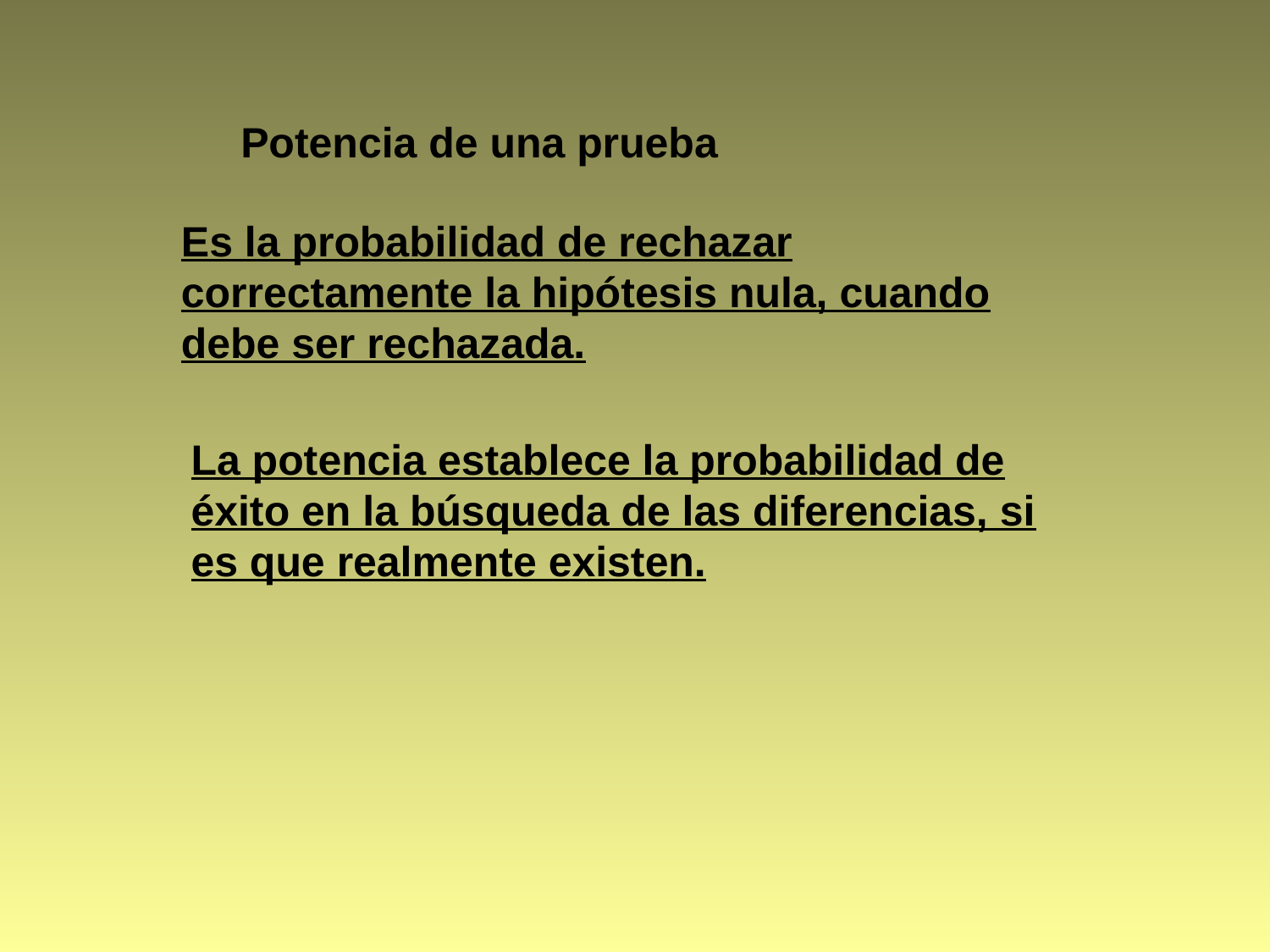

Potencia de una prueba
Es la probabilidad de rechazar correctamente la hipótesis nula, cuando debe ser rechazada.
La potencia establece la probabilidad de éxito en la búsqueda de las diferencias, si es que realmente existen.